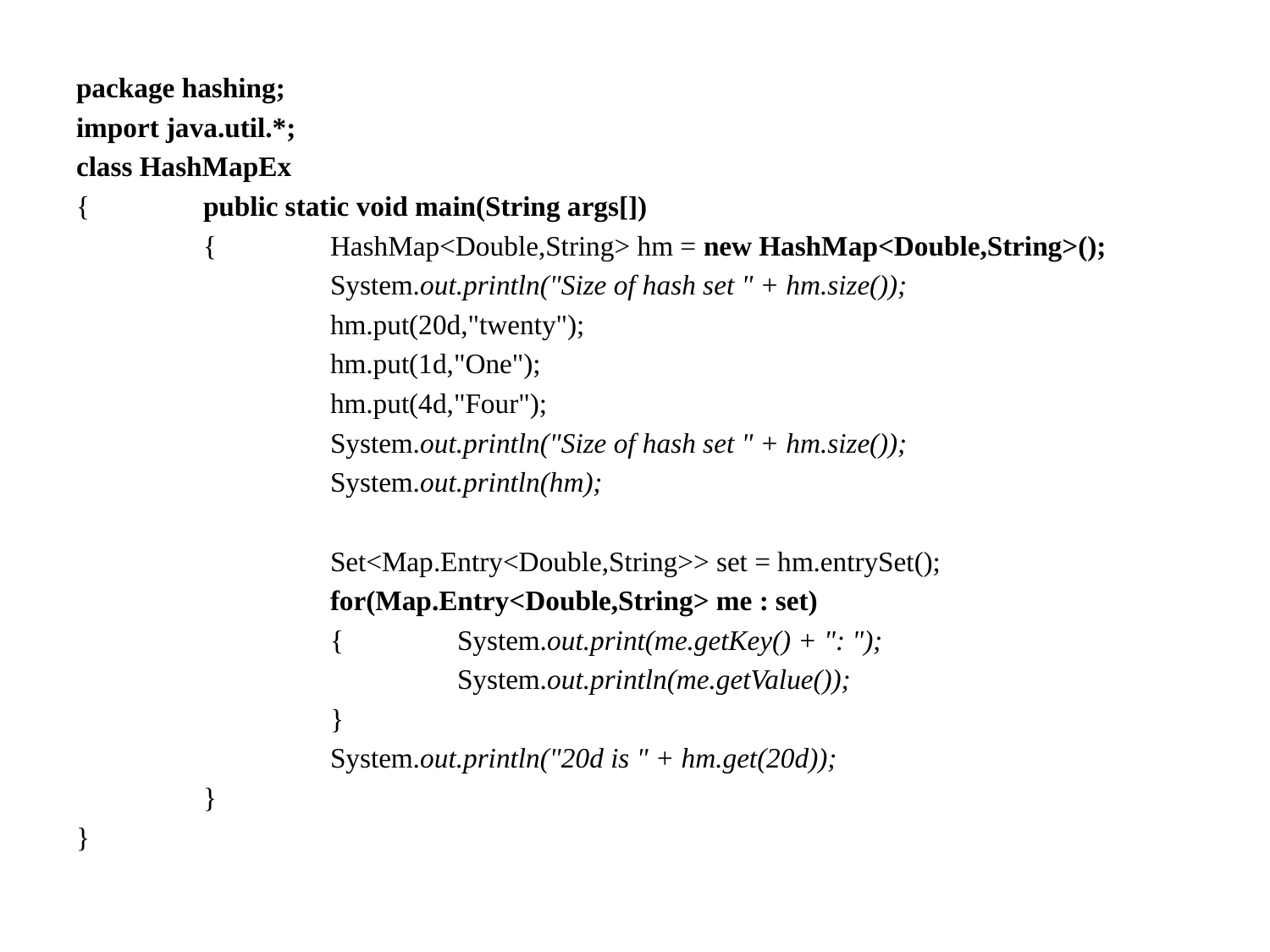

package hashing;
import java.util.*;
class HashMapEx
{	public static void main(String args[])
	{	HashMap<Double,String> hm = new HashMap<Double,String>();
		System.out.println("Size of hash set " + hm.size());
		hm.put(20d,"twenty");
		hm.put(1d,"One");
		hm.put(4d,"Four");
		System.out.println("Size of hash set " + hm.size());
		System.out.println(hm);

		Set<Map.Entry<Double,String>> set = hm.entrySet();
		for(Map.Entry<Double,String> me : set)
		{	System.out.print(me.getKey() + ": ");
			System.out.println(me.getValue());
		}
		System.out.println("20d is " + hm.get(20d));
	}
}